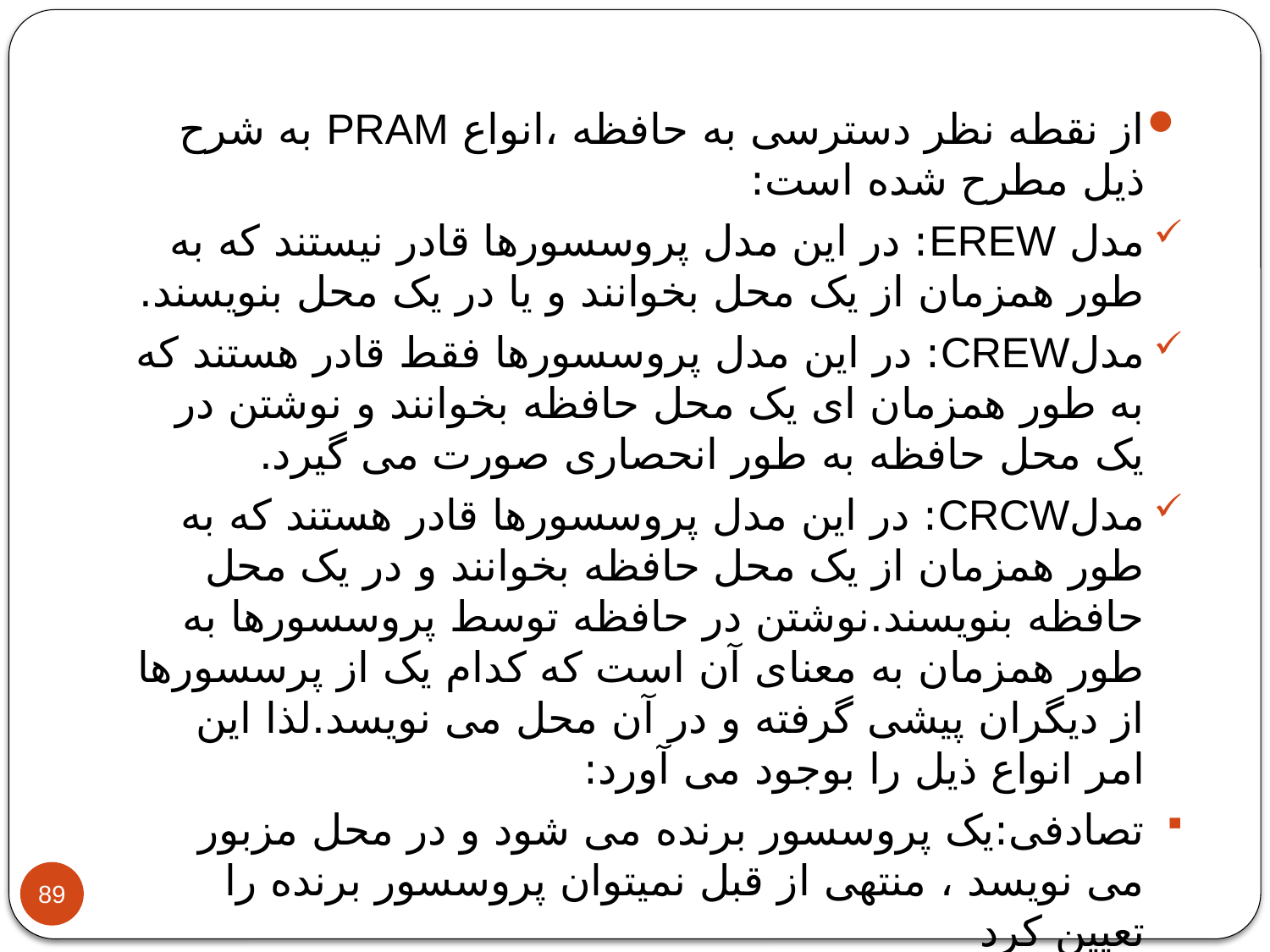

از نقطه نظر دسترسی به حافظه ،انواع PRAM به شرح ذیل مطرح شده است:
مدل EREW: در این مدل پروسسورها قادر نیستند که به طور همزمان از یک محل بخوانند و یا در یک محل بنویسند.
مدلCREW: در این مدل پروسسورها فقط قادر هستند که به طور همزمان ای یک محل حافظه بخوانند و نوشتن در یک محل حافظه به طور انحصاری صورت می گیرد.
مدلCRCW: در این مدل پروسسورها قادر هستند که به طور همزمان از یک محل حافظه بخوانند و در یک محل حافظه بنویسند.نوشتن در حافظه توسط پروسسورها به طور همزمان به معنای آن است که کدام یک از پرسسورها از دیگران پیشی گرفته و در آن محل می نویسد.لذا این امر انواع ذیل را بوجود می آورد:
تصادفی:یک پروسسور برنده می شود و در محل مزبور می نویسد ، منتهی از قبل نمیتوان پروسسور برنده را تعیین کرد
89